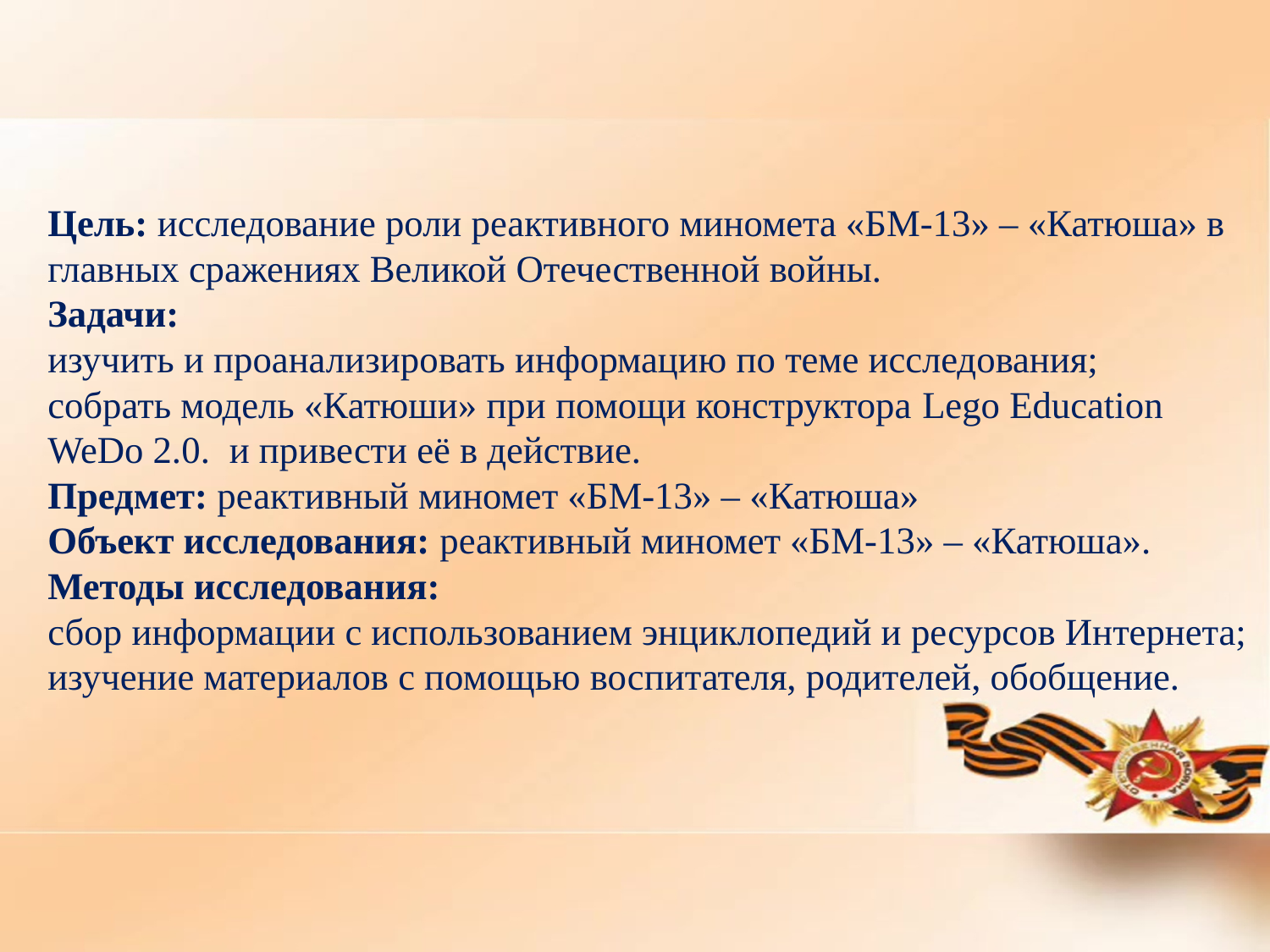

# Цель: исследование роли реактивного миномета «БМ-13» – «Катюша» в главных сражениях Великой Отечественной войны. Задачи: изучить и проанализировать информацию по теме исследования; собрать модель «Катюши» при помощи конструктора Lego Education WeDo 2.0.  и привести её в действие. Предмет: реактивный миномет «БМ-13» – «Катюша» Объект исследования: реактивный миномет «БМ-13» – «Катюша». Методы исследования: сбор информации с использованием энциклопедий и ресурсов Интернета; изучение материалов с помощью воспитателя, родителей, обобщение.